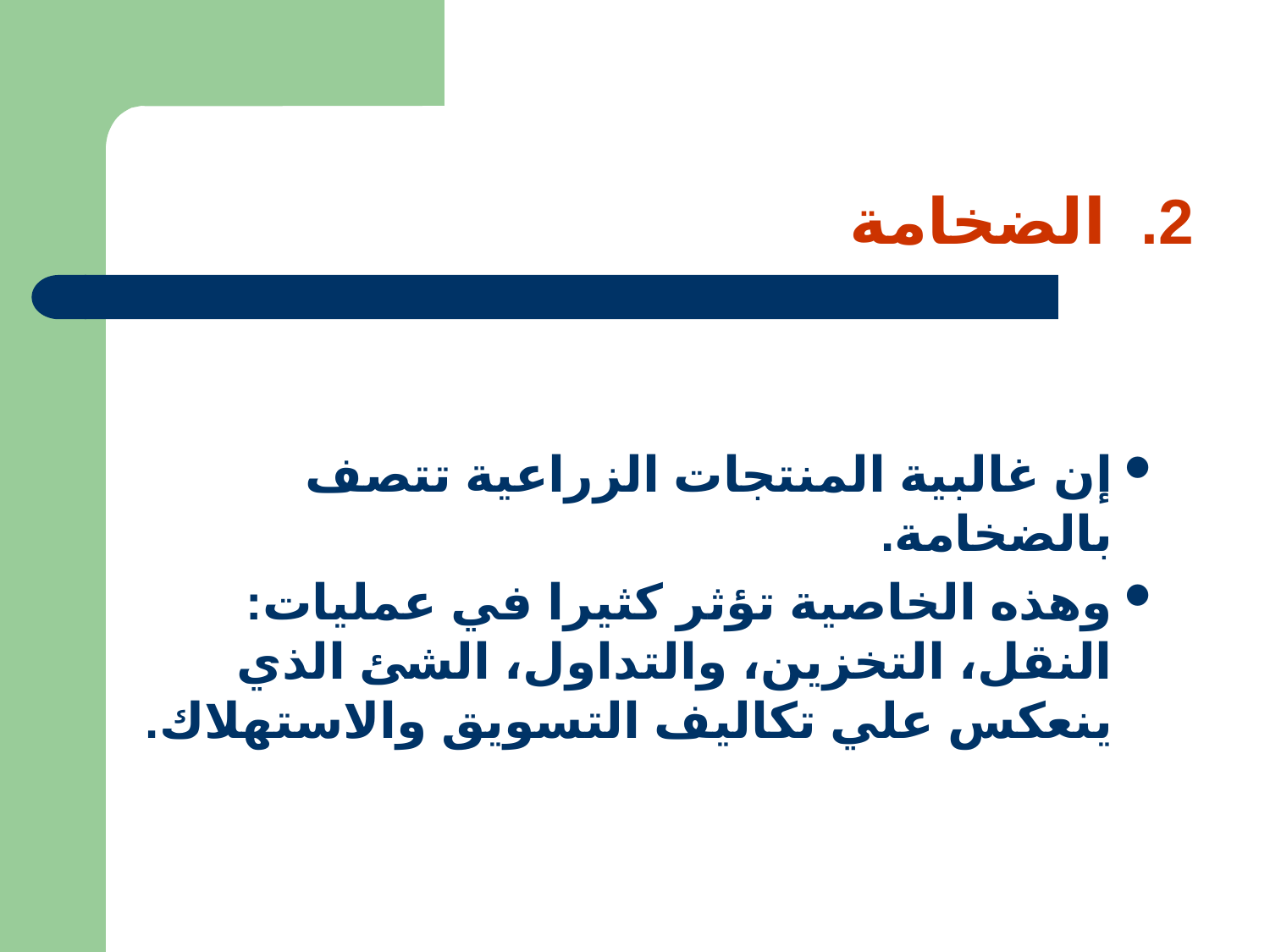

# 2.  الضخامة
إن غالبية المنتجات الزراعية تتصف بالضخامة.
وهذه الخاصية تؤثر كثيرا في عمليات: النقل، التخزين، والتداول، الشئ الذي ينعكس علي تكاليف التسويق والاستهلاك.